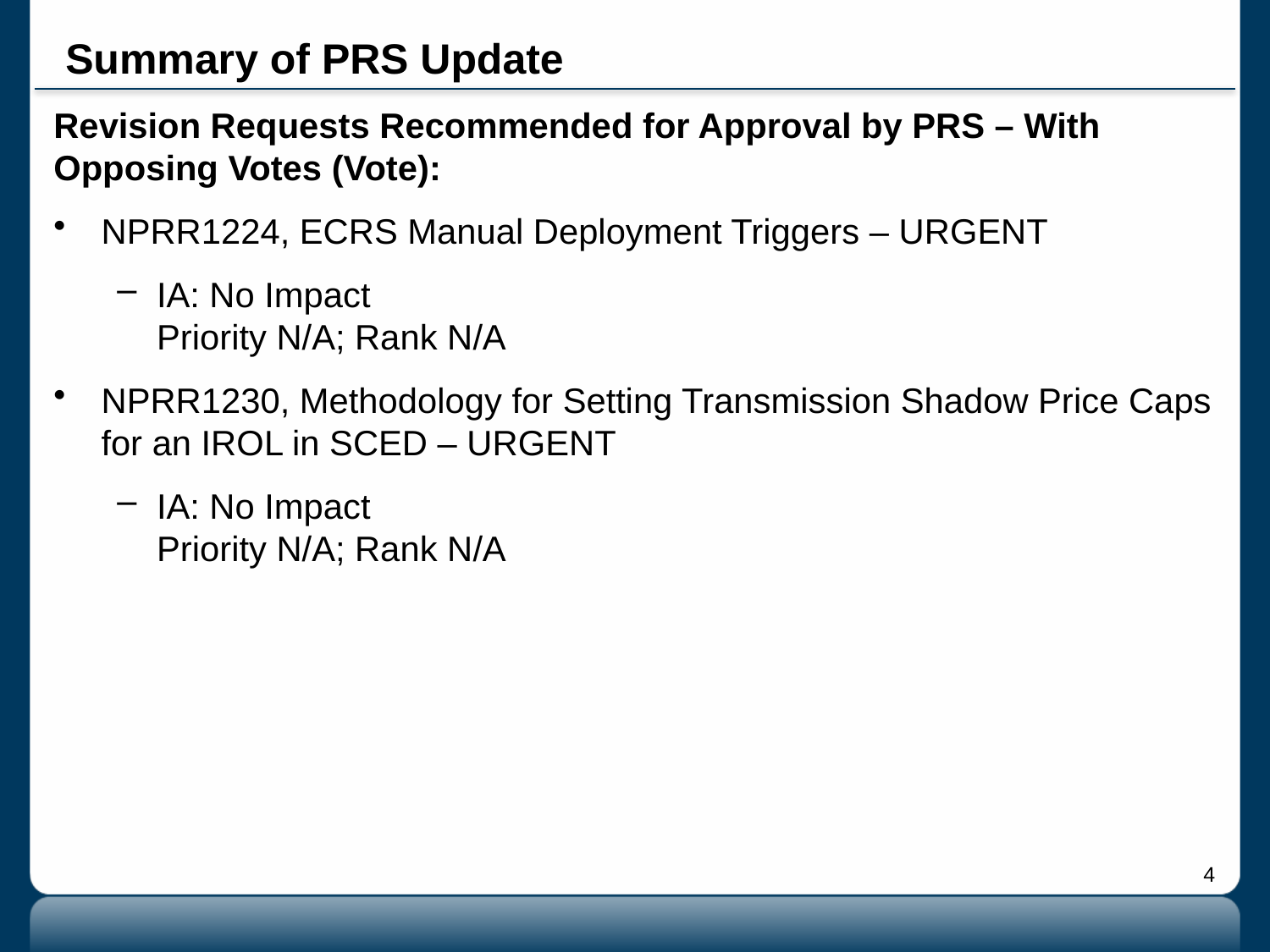

# Summary of PRS Update
Revision Requests Recommended for Approval by PRS – With Opposing Votes (Vote):
NPRR1224, ECRS Manual Deployment Triggers – URGENT
IA: No Impact							Priority N/A; Rank N/A
NPRR1230, Methodology for Setting Transmission Shadow Price Caps for an IROL in SCED – URGENT
IA: No Impact							Priority N/A; Rank N/A